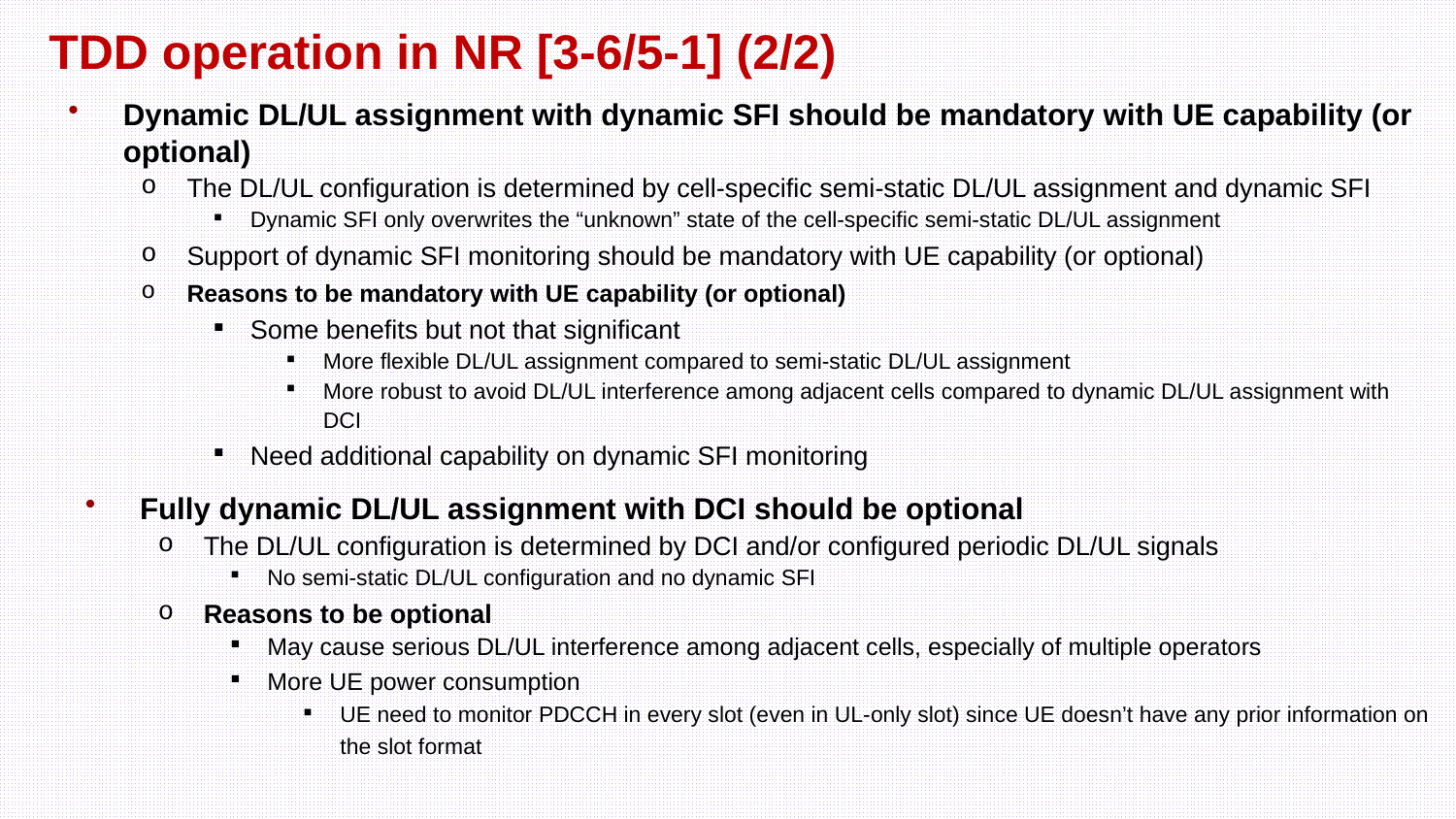

# TDD operation in NR [3-6/5-1] (2/2)

Dynamic DL/UL assignment with dynamic SFI should be mandatory with UE capability (or optional)
The DL/UL configuration is determined by cell-specific semi-static DL/UL assignment and dynamic SFI
Dynamic SFI only overwrites the “unknown” state of the cell-specific semi-static DL/UL assignment
Support of dynamic SFI monitoring should be mandatory with UE capability (or optional)
Reasons to be mandatory with UE capability (or optional)
Some benefits but not that significant
More flexible DL/UL assignment compared to semi-static DL/UL assignment
More robust to avoid DL/UL interference among adjacent cells compared to dynamic DL/UL assignment with DCI
Need additional capability on dynamic SFI monitoring

Fully dynamic DL/UL assignment with DCI should be optional
The DL/UL configuration is determined by DCI and/or configured periodic DL/UL signals
No semi-static DL/UL configuration and no dynamic SFI
Reasons to be optional
May cause serious DL/UL interference among adjacent cells, especially of multiple operators
More UE power consumption
UE need to monitor PDCCH in every slot (even in UL-only slot) since UE doesn’t have any prior information on the slot format